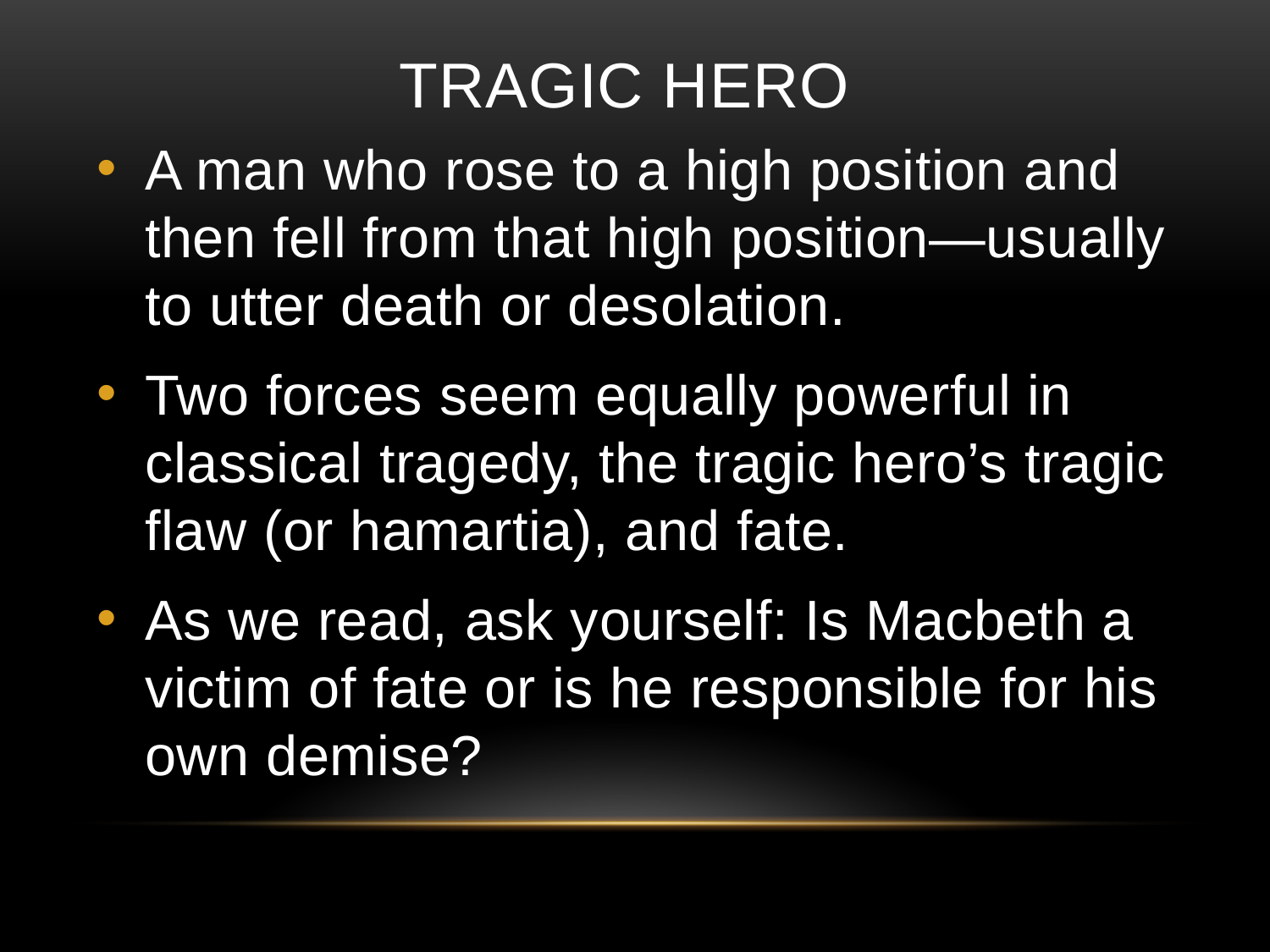

# Tragic hero
A man who rose to a high position and then fell from that high position—usually to utter death or desolation.
Two forces seem equally powerful in classical tragedy, the tragic hero’s tragic flaw (or hamartia), and fate.
As we read, ask yourself: Is Macbeth a victim of fate or is he responsible for his own demise?